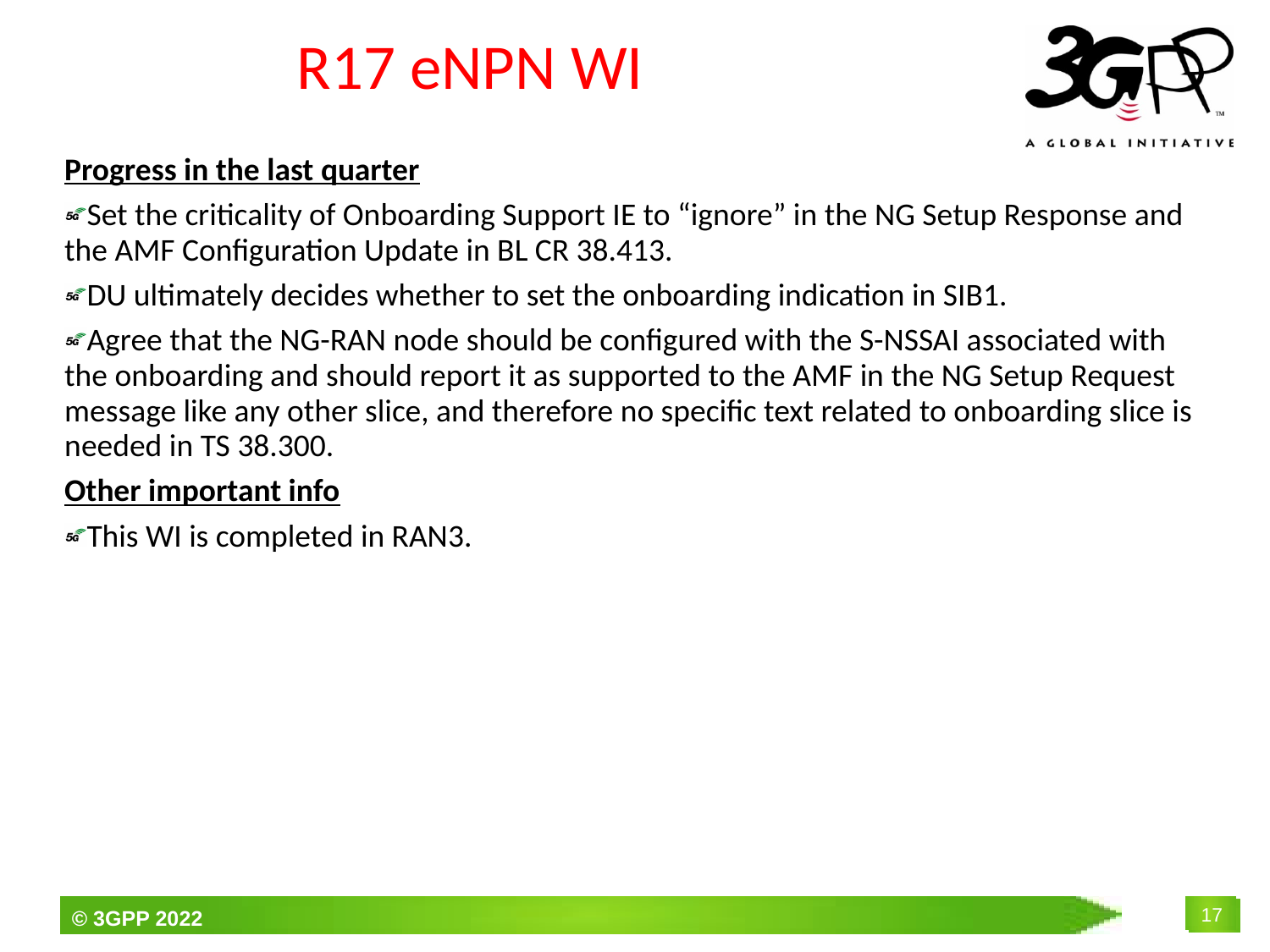

# R17 eNPN WI
Progress in the last quarter
Set the criticality of Onboarding Support IE to “ignore” in the NG Setup Response and the AMF Configuration Update in BL CR 38.413.
DU ultimately decides whether to set the onboarding indication in SIB1.
Agree that the NG-RAN node should be configured with the S-NSSAI associated with the onboarding and should report it as supported to the AMF in the NG Setup Request message like any other slice, and therefore no specific text related to onboarding slice is needed in TS 38.300.
Other important info
This WI is completed in RAN3.

17